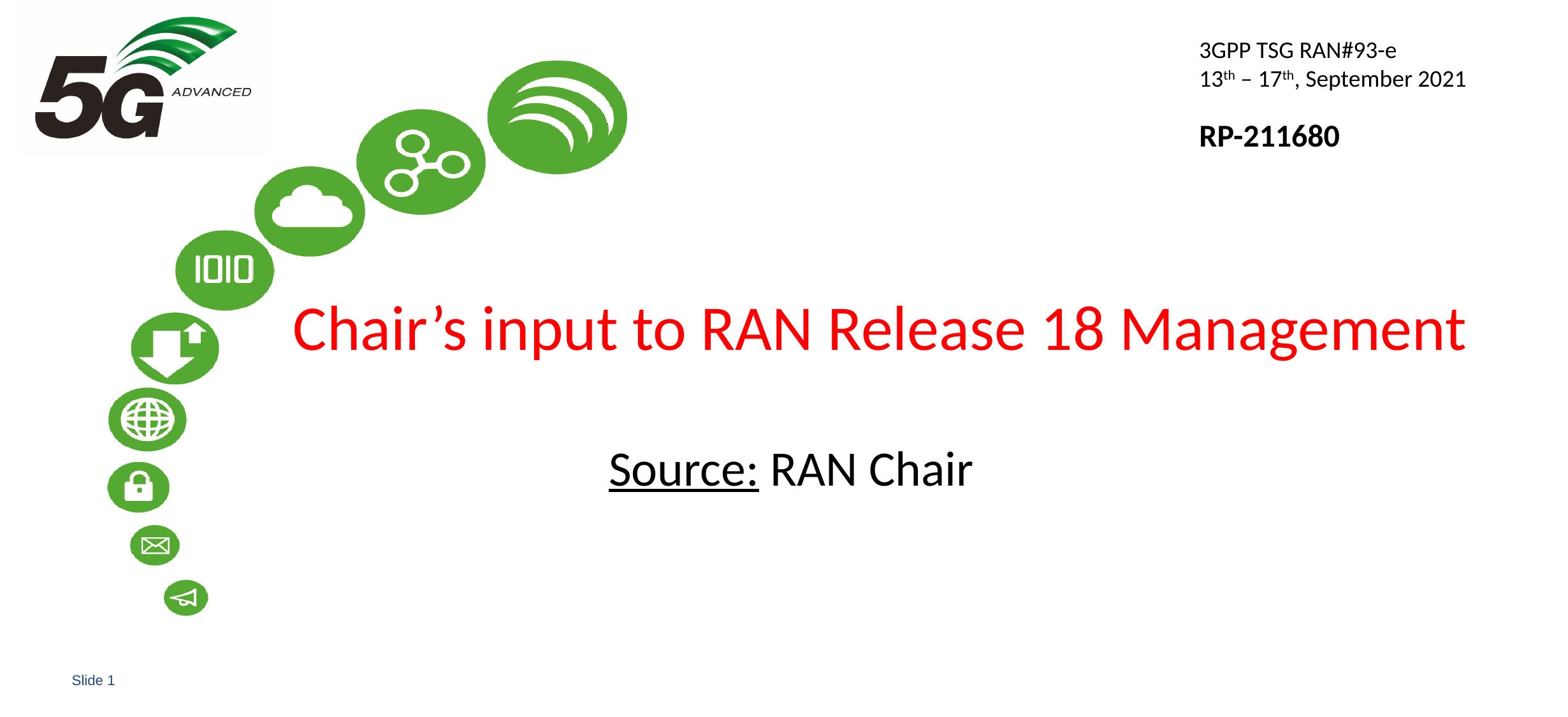

3GPP TSG RAN#93-e
13th – 17th, September 2021

RP-211680
# Chair’s input to RAN Release 18 Management
Source: RAN Chair